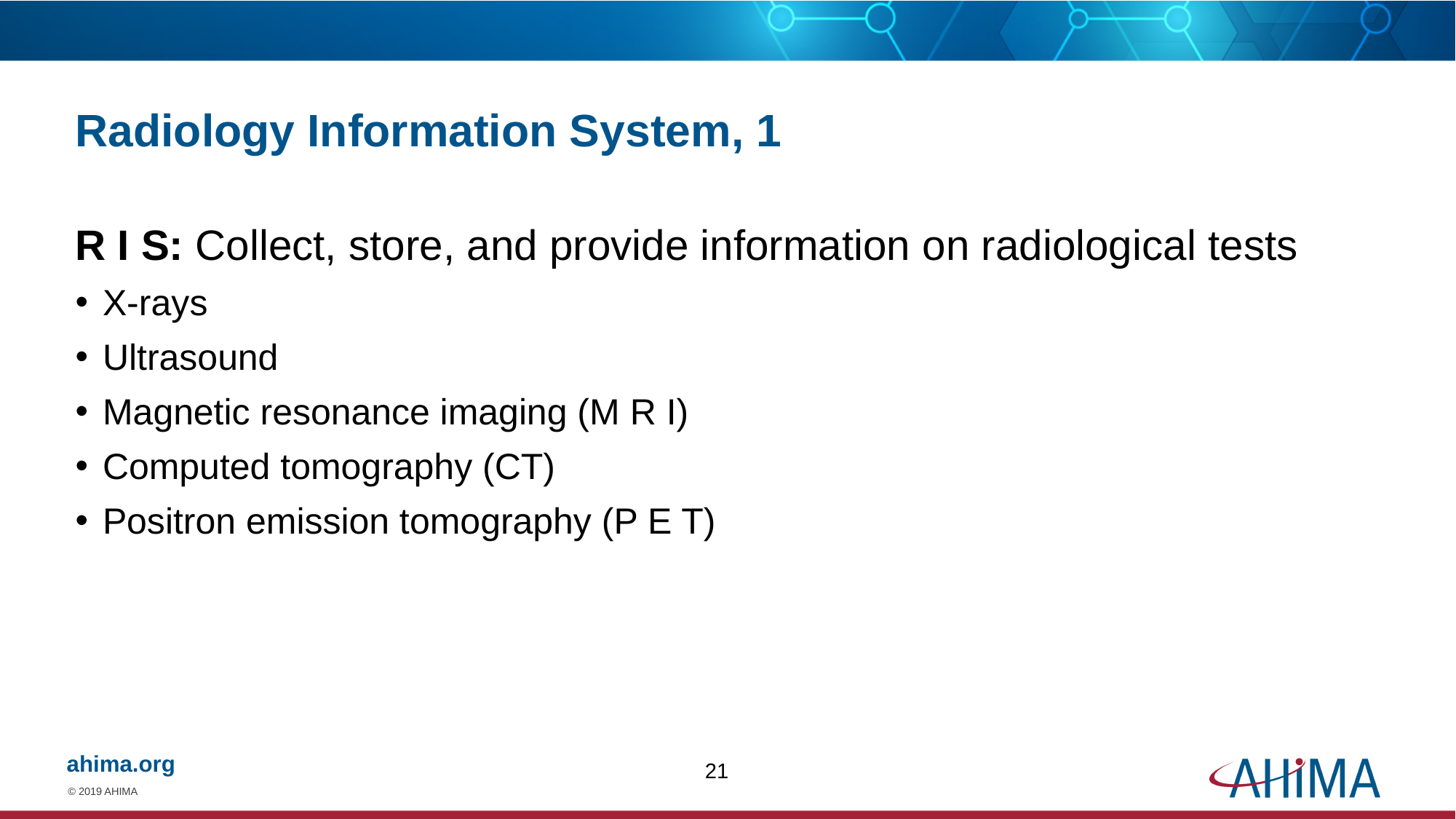

# Radiology Information System, 1
R I S: Collect, store, and provide information on radiological tests
X-rays
Ultrasound
Magnetic resonance imaging (M R I)
Computed tomography (CT)
Positron emission tomography (P E T)